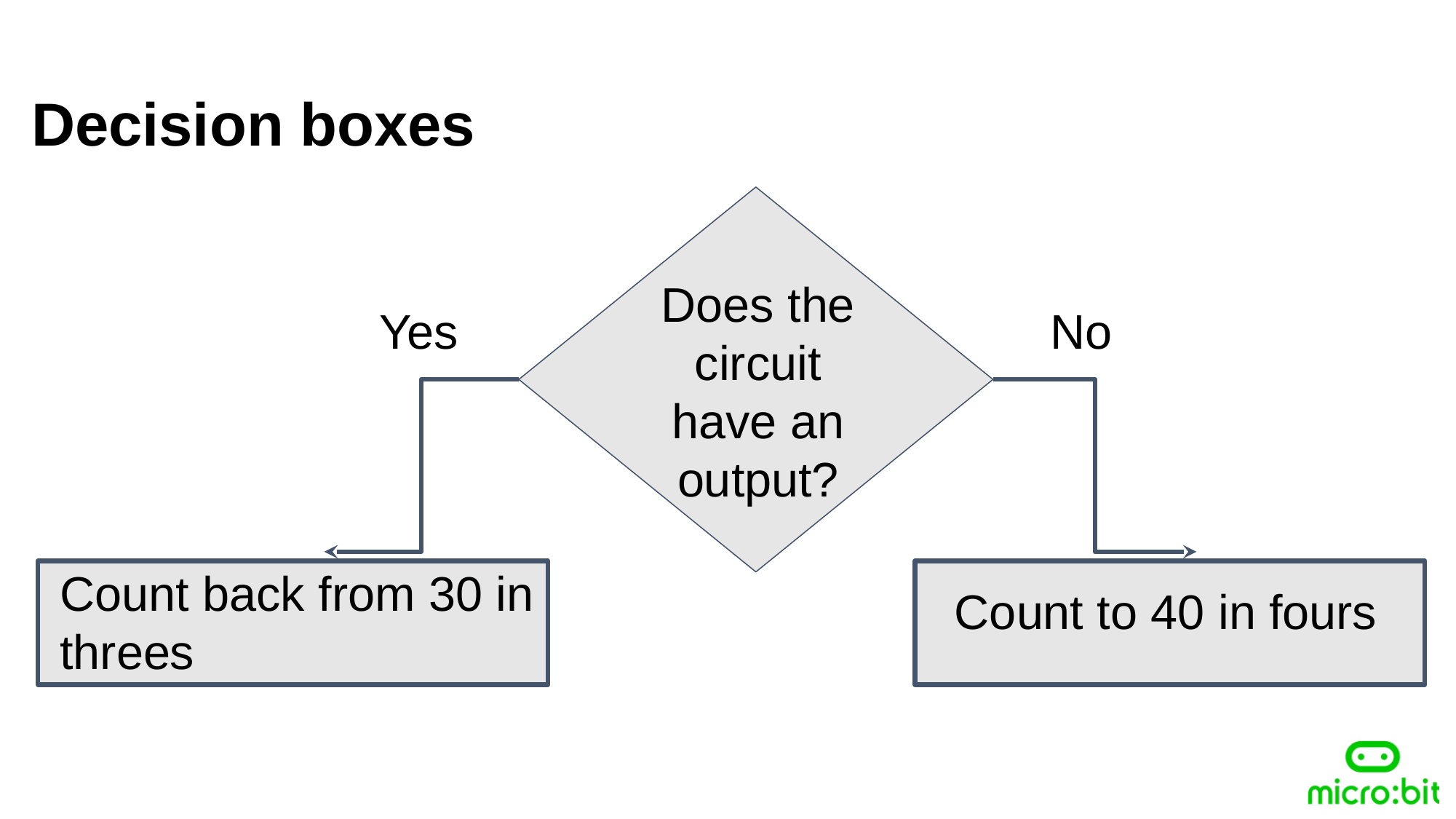

Decision boxes

Does the circuit have an output?
Yes
No
Count back from 30 in threes

Count to 40 in fours